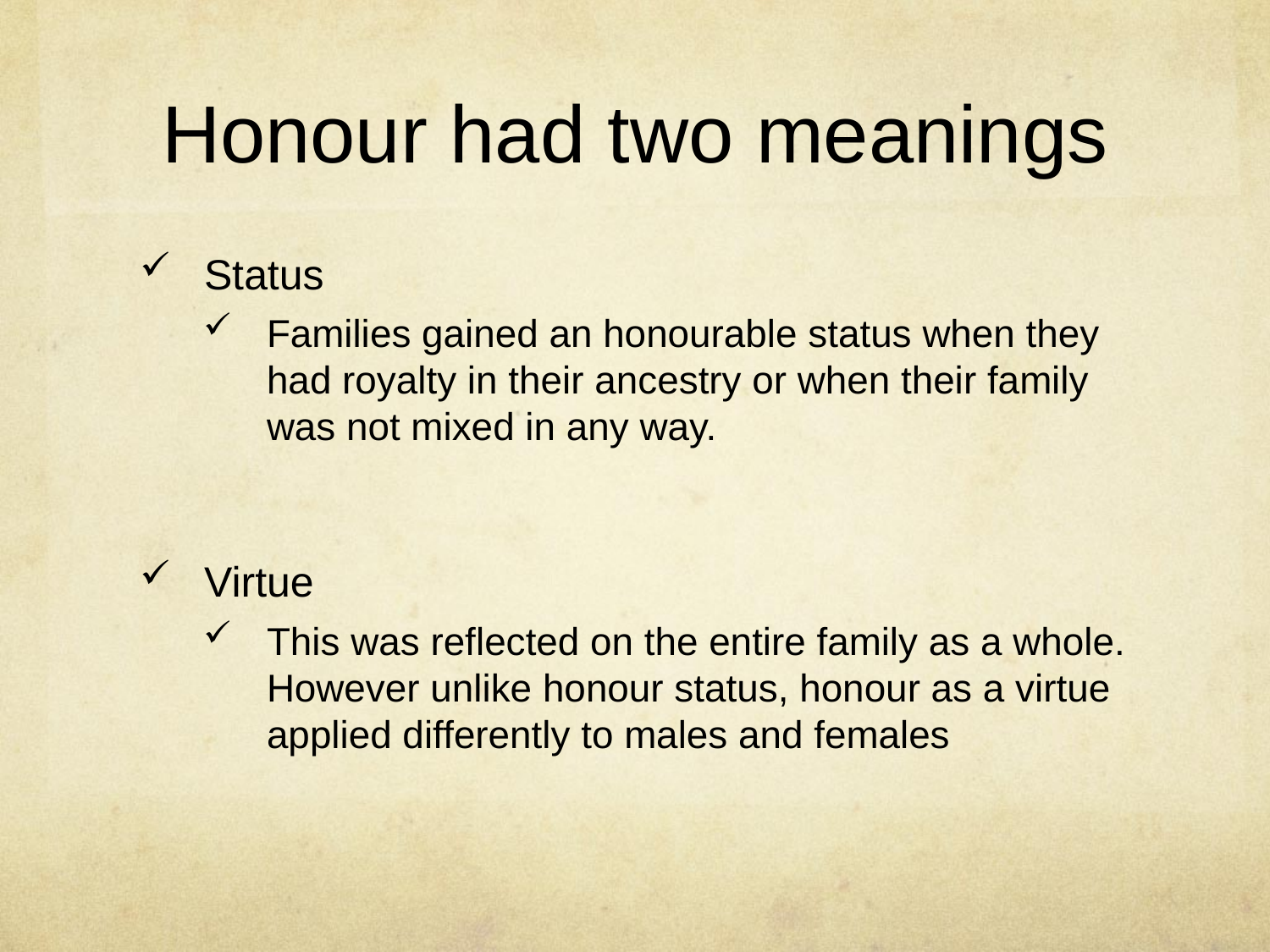

# Honour had two meanings
Status
Families gained an honourable status when they had royalty in their ancestry or when their family was not mixed in any way.

Virtue
This was reflected on the entire family as a whole. However unlike honour status, honour as a virtue applied differently to males and females